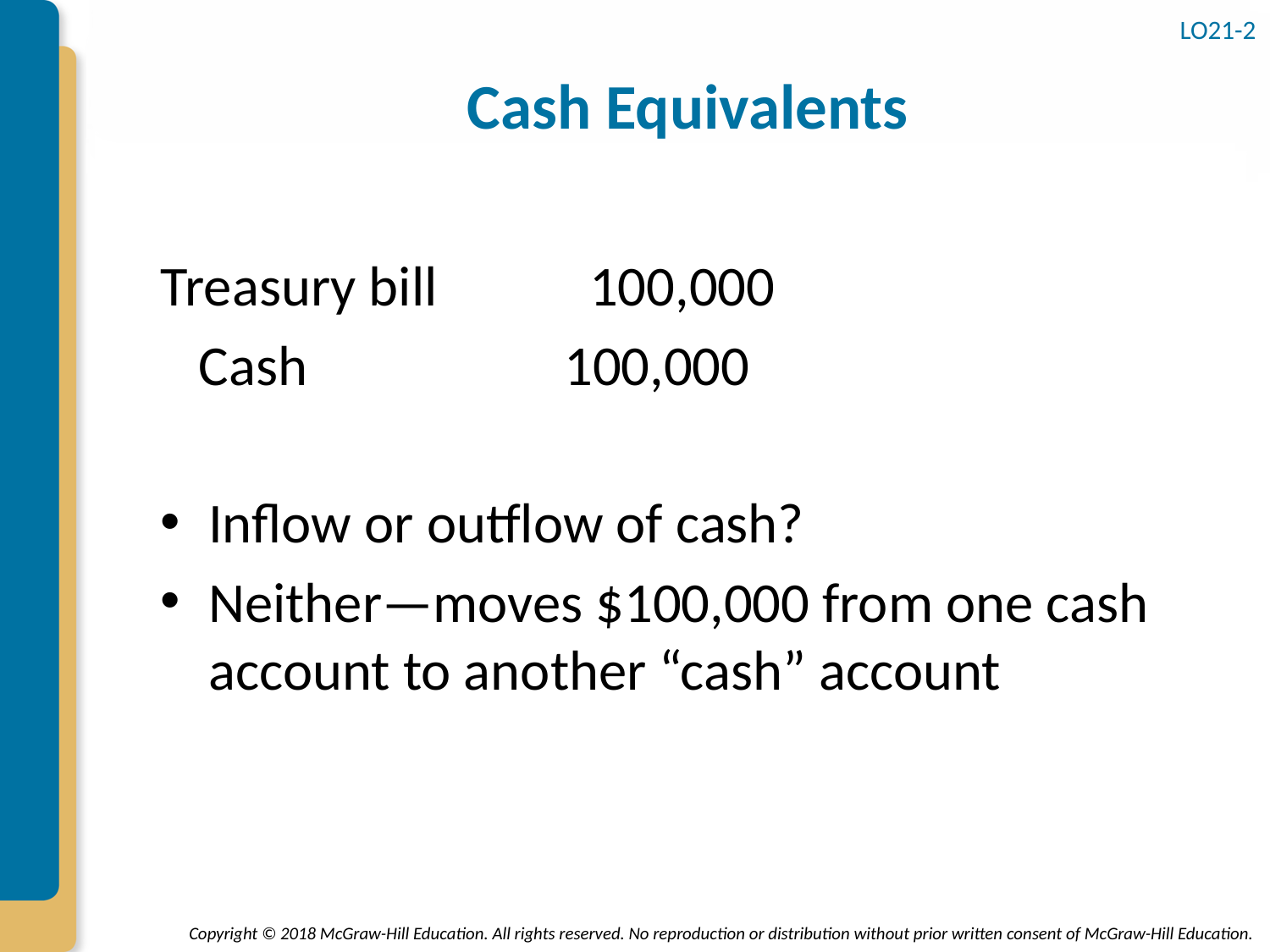

# Cash Equivalents
LO21-2
Treasury bill  	100,000
   Cash	                  100,000

Inflow or outflow of cash?
Neither—moves $100,000 from one cash account to another “cash” account